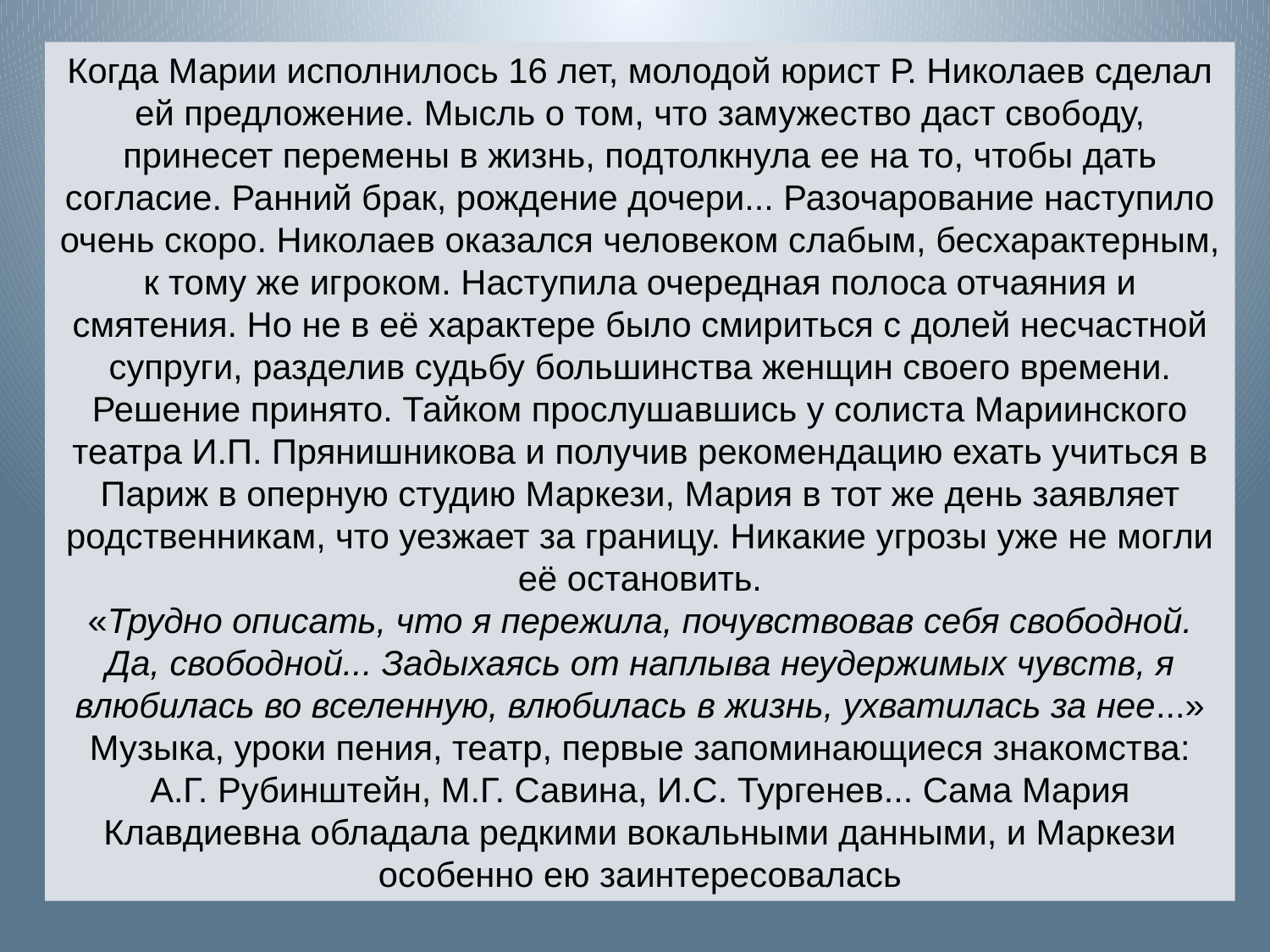

Когда Марии исполнилось 16 лет, молодой юрист Р. Николаев сделал ей предложение. Мысль о том, что замужество даст свободу, принесет перемены в жизнь, подтолкнула ее на то, чтобы дать согласие. Ранний брак, рождение дочери... Разочарование наступило очень скоро. Николаев оказался человеком слабым, бесхарактерным, к тому же игроком. Наступила очередная полоса отчаяния и смятения. Но не в её характере было смириться с долей несчастной супруги, разделив судьбу большинства женщин своего времени. Решение принято. Тайком прослушавшись у солиста Мариинского театра И.П. Прянишникова и получив рекомендацию ехать учиться в Париж в оперную студию Маркези, Мария в тот же день заявляет родственникам, что уезжает за границу. Никакие угрозы уже не могли её остановить.
«Трудно описать, что я пережила, почувствовав себя свободной. Да, свободной... Задыхаясь от наплыва неудержимых чувств, я влюбилась во вселенную, влюбилась в жизнь, ухватилась за нее...» Музыка, уроки пения, театр, первые запоминающиеся знакомства: А.Г. Рубинштейн, М.Г. Савина, И.С. Тургенев... Сама Мария Клавдиевна обладала редкими вокальными данными, и Маркези особенно ею заинтересовалась